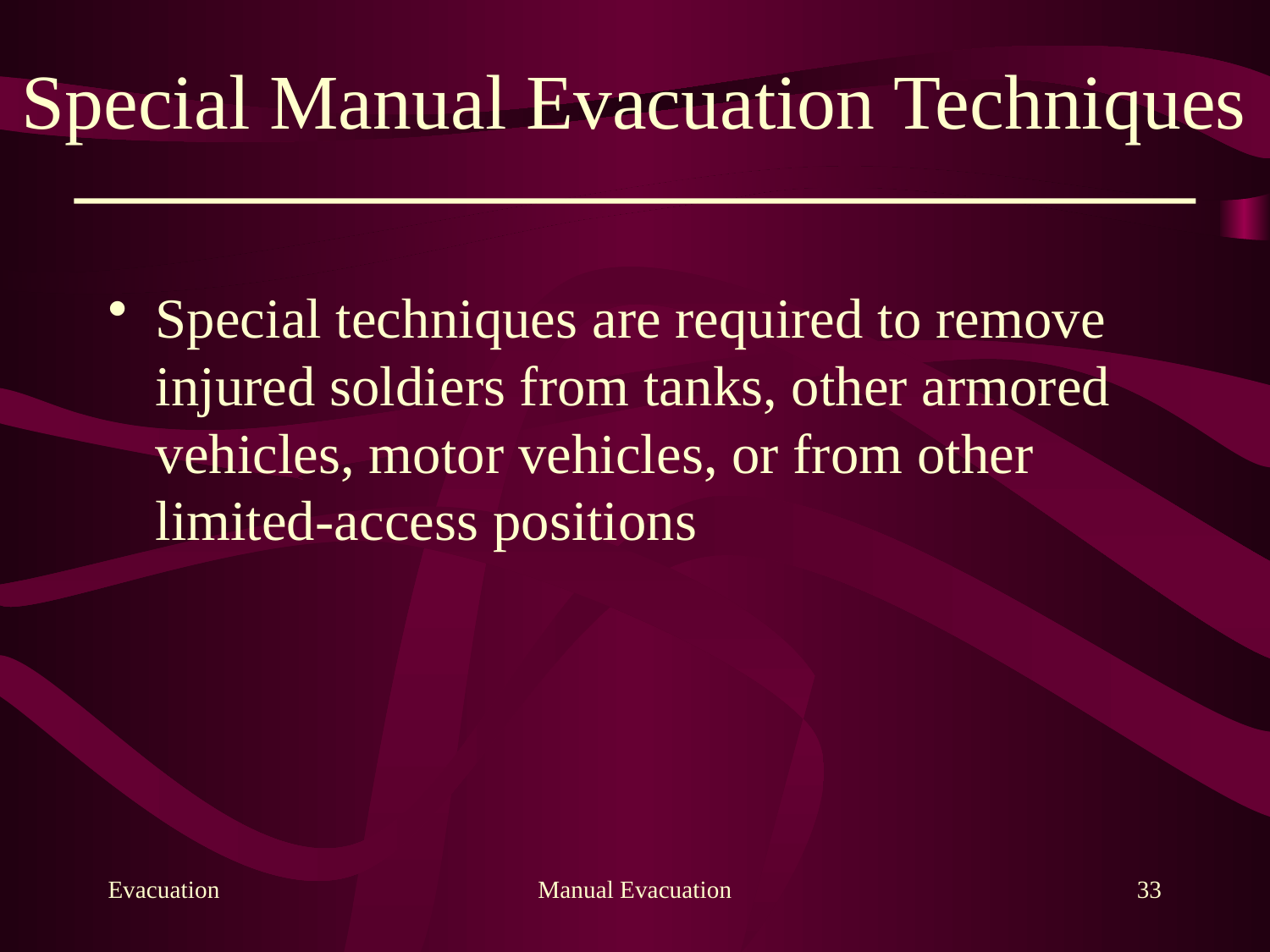

# Special Manual Evacuation Techniques

Special techniques are required to remove injured soldiers from tanks, other armored vehicles, motor vehicles, or from other limited-access positions
Evacuation
Manual Evacuation
33